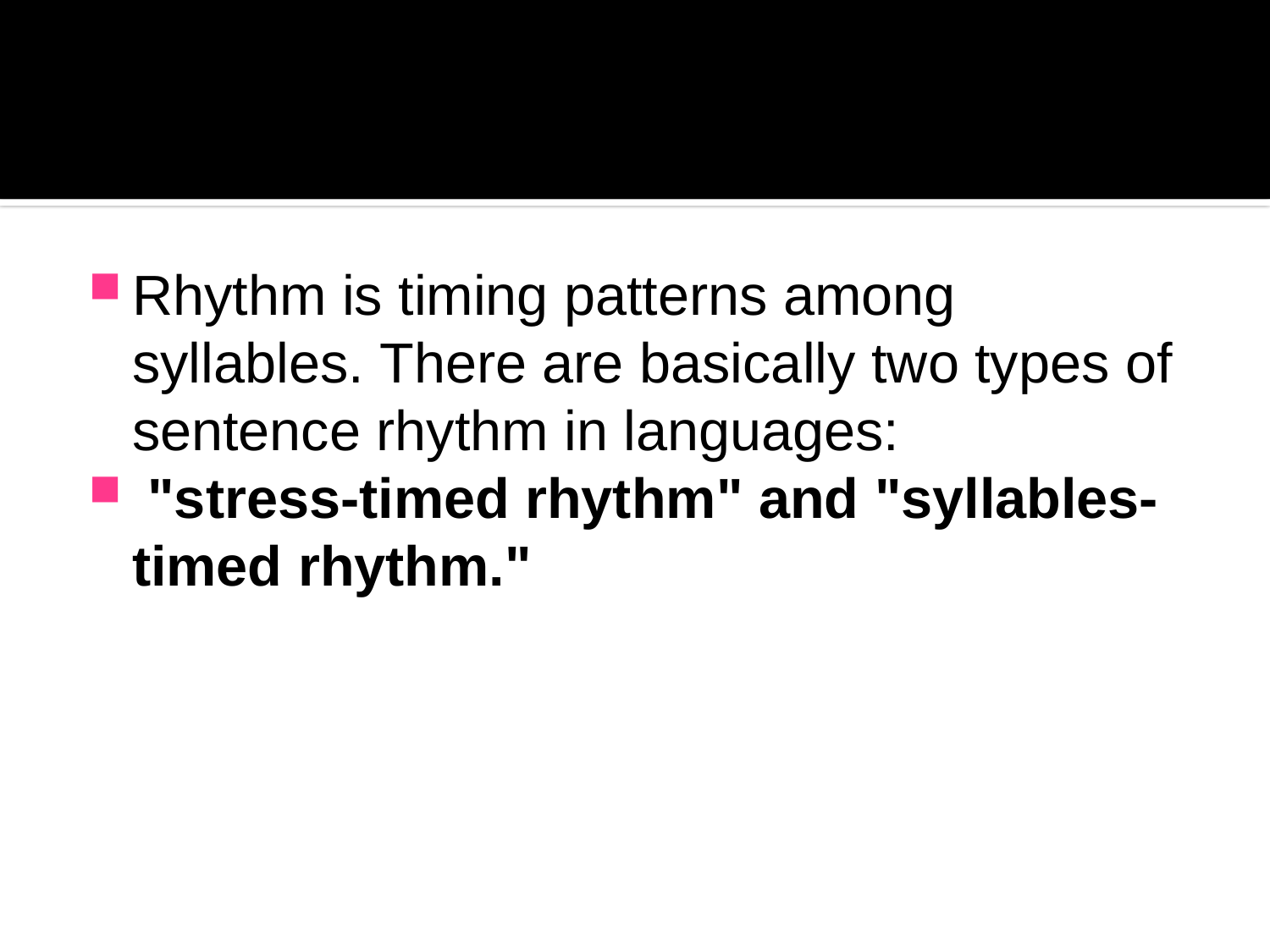

#
Rhythm is timing patterns among syllables. There are basically two types of sentence rhythm in languages:
 "stress-timed rhythm" and "syllables-timed rhythm."